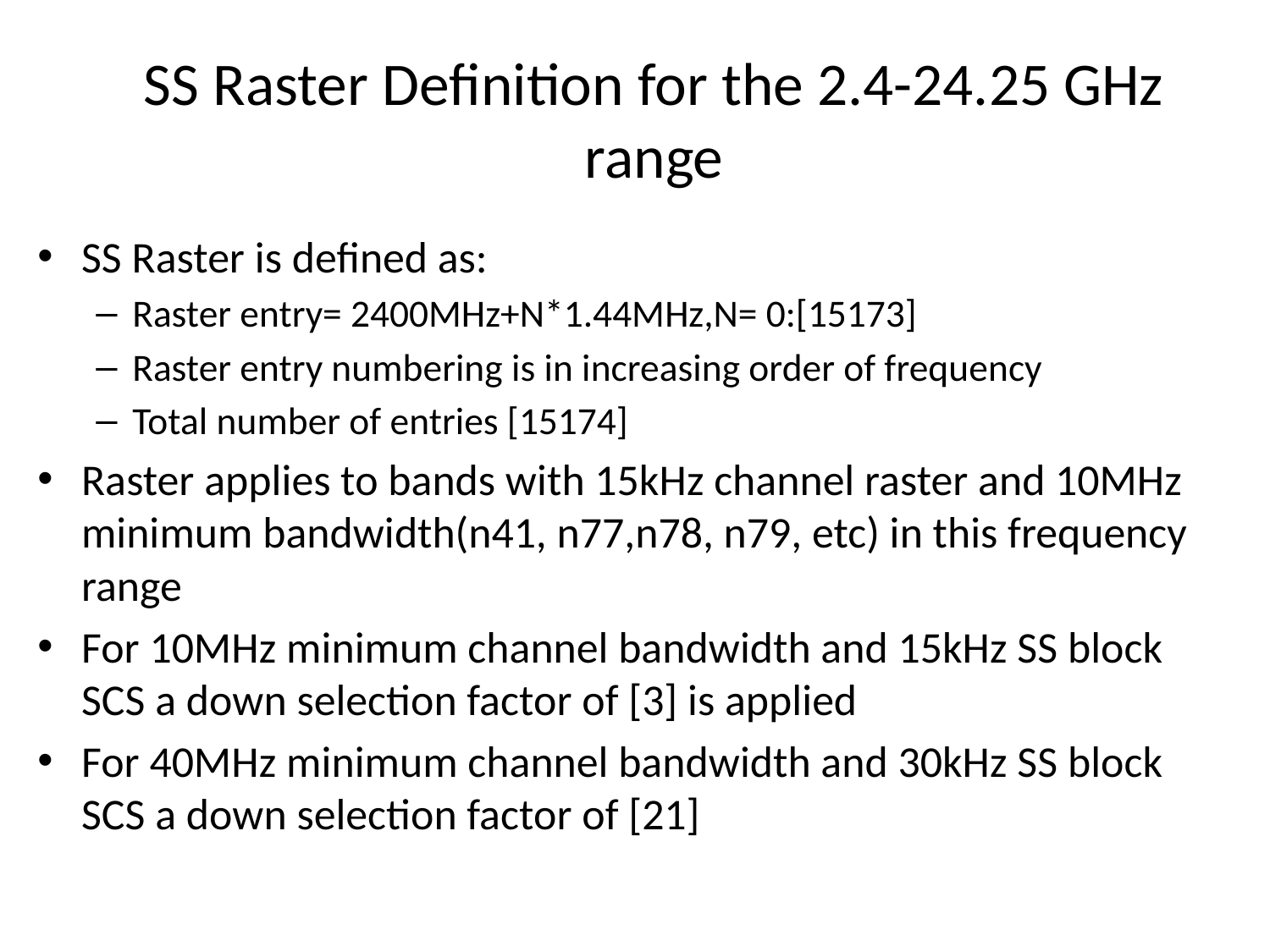

# SS Raster Definition for the 2.4-24.25 GHz range
SS Raster is defined as:
Raster entry= 2400MHz+N*1.44MHz,N= 0:[15173]
Raster entry numbering is in increasing order of frequency
Total number of entries [15174]
Raster applies to bands with 15kHz channel raster and 10MHz minimum bandwidth(n41, n77,n78, n79, etc) in this frequency range
For 10MHz minimum channel bandwidth and 15kHz SS block SCS a down selection factor of [3] is applied
For 40MHz minimum channel bandwidth and 30kHz SS block SCS a down selection factor of [21]